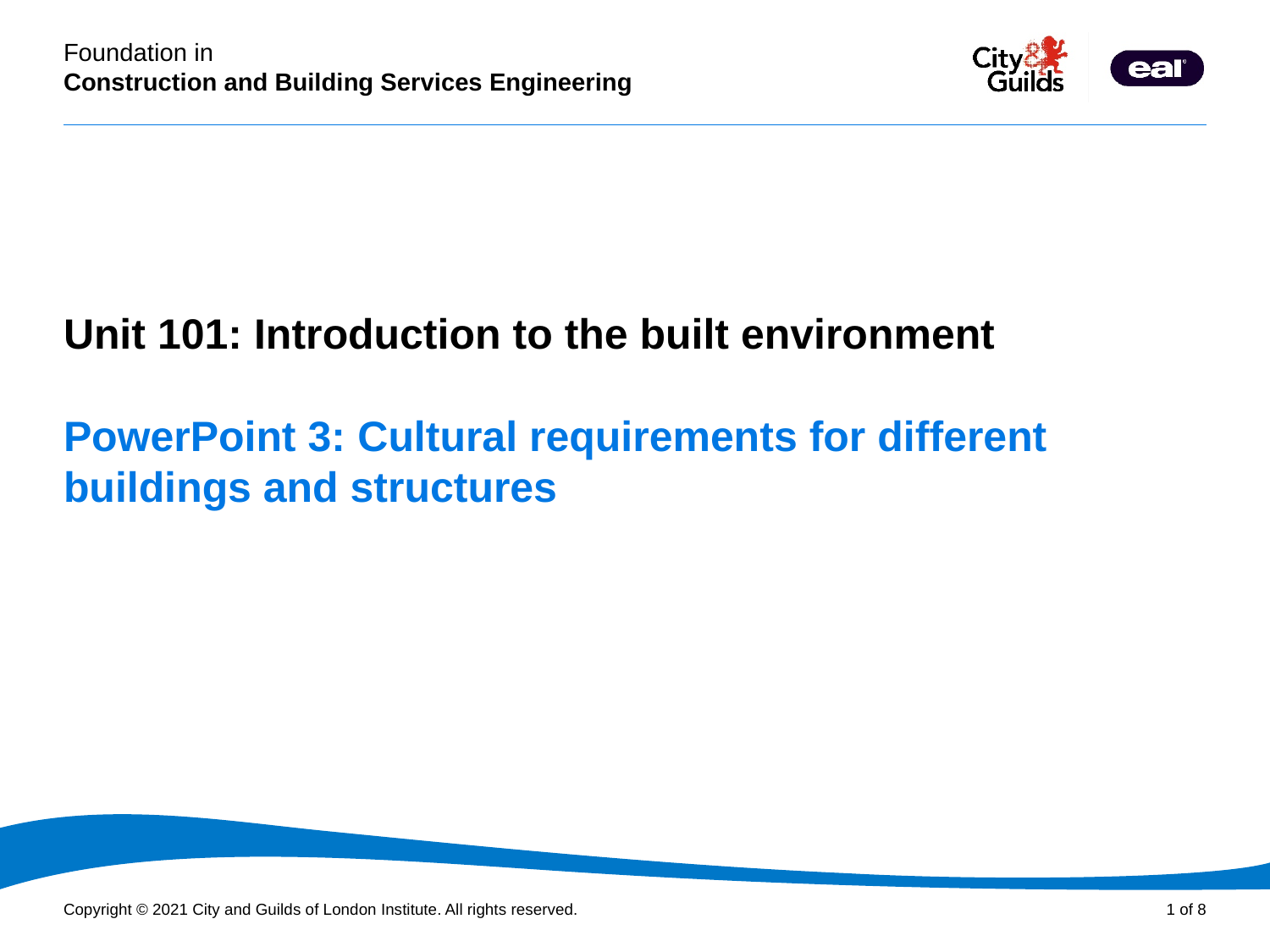

PowerPoint presentation
Unit 101: Introduction to the built environment
# PowerPoint 3: Cultural requirements for different buildings and structures